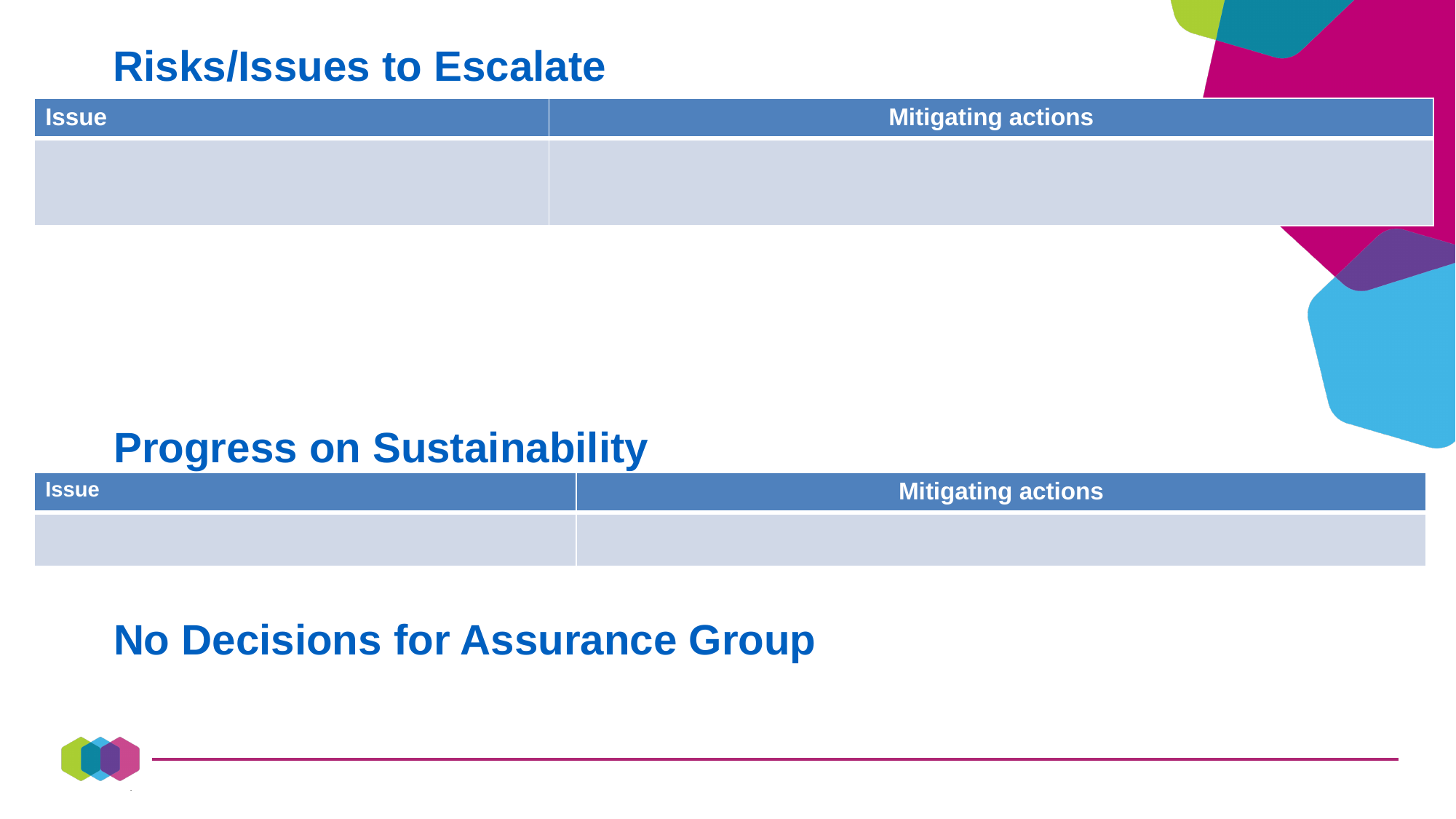

Risks/Issues to Escalate
| Issue | Mitigating actions |
| --- | --- |
|  |  |
Progress on Sustainability
| Issue | Mitigating actions |
| --- | --- |
|  |  |
No Decisions for Assurance Group